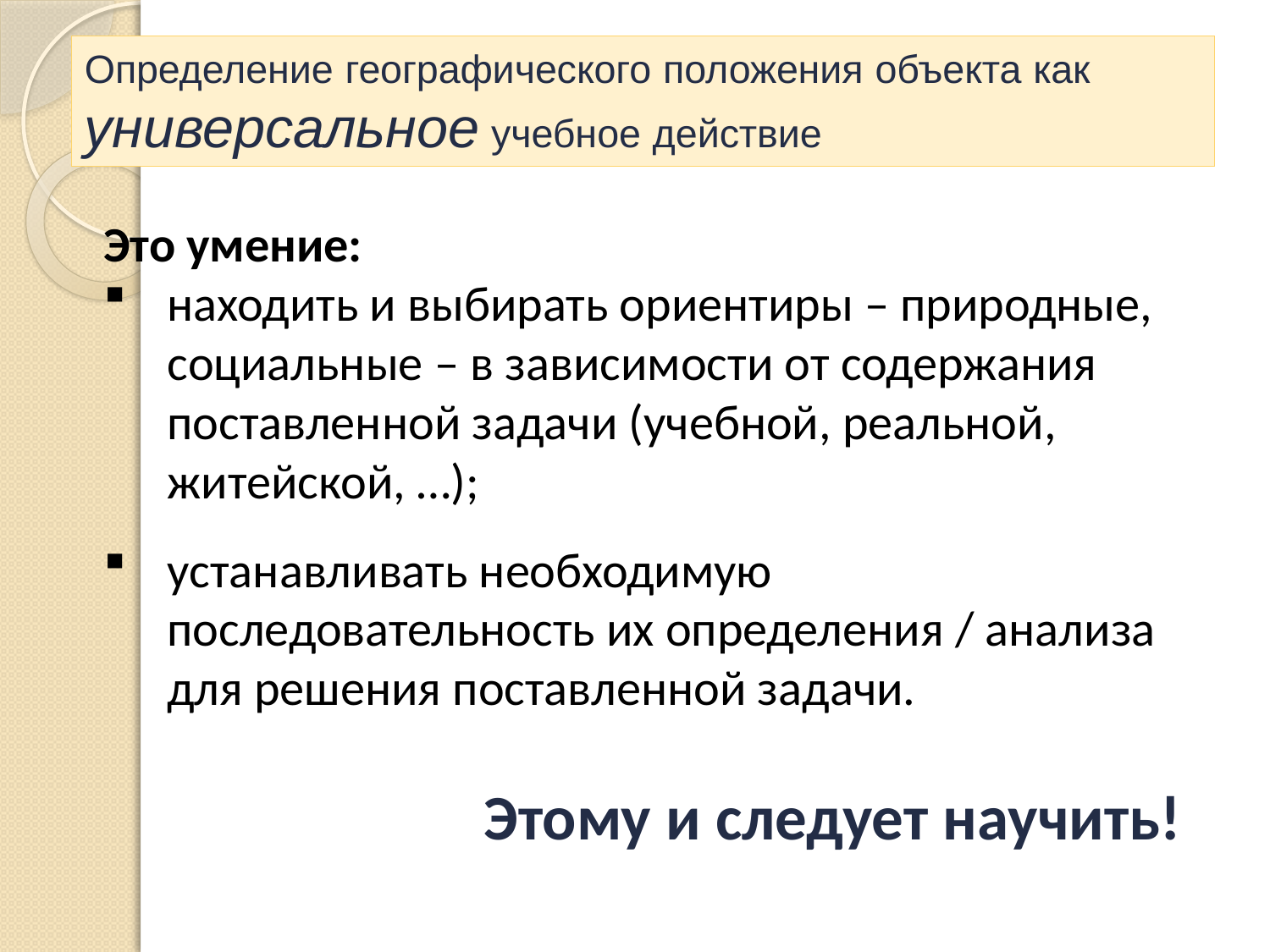

# Определение географического положения объекта как универсальное учебное действие
Это умение:
находить и выбирать ориентиры – природные, социальные – в зависимости от содержания поставленной задачи (учебной, реальной, житейской, …);

устанавливать необходимую последовательность их определения / анализа для решения поставленной задачи.
Этому и следует научить!